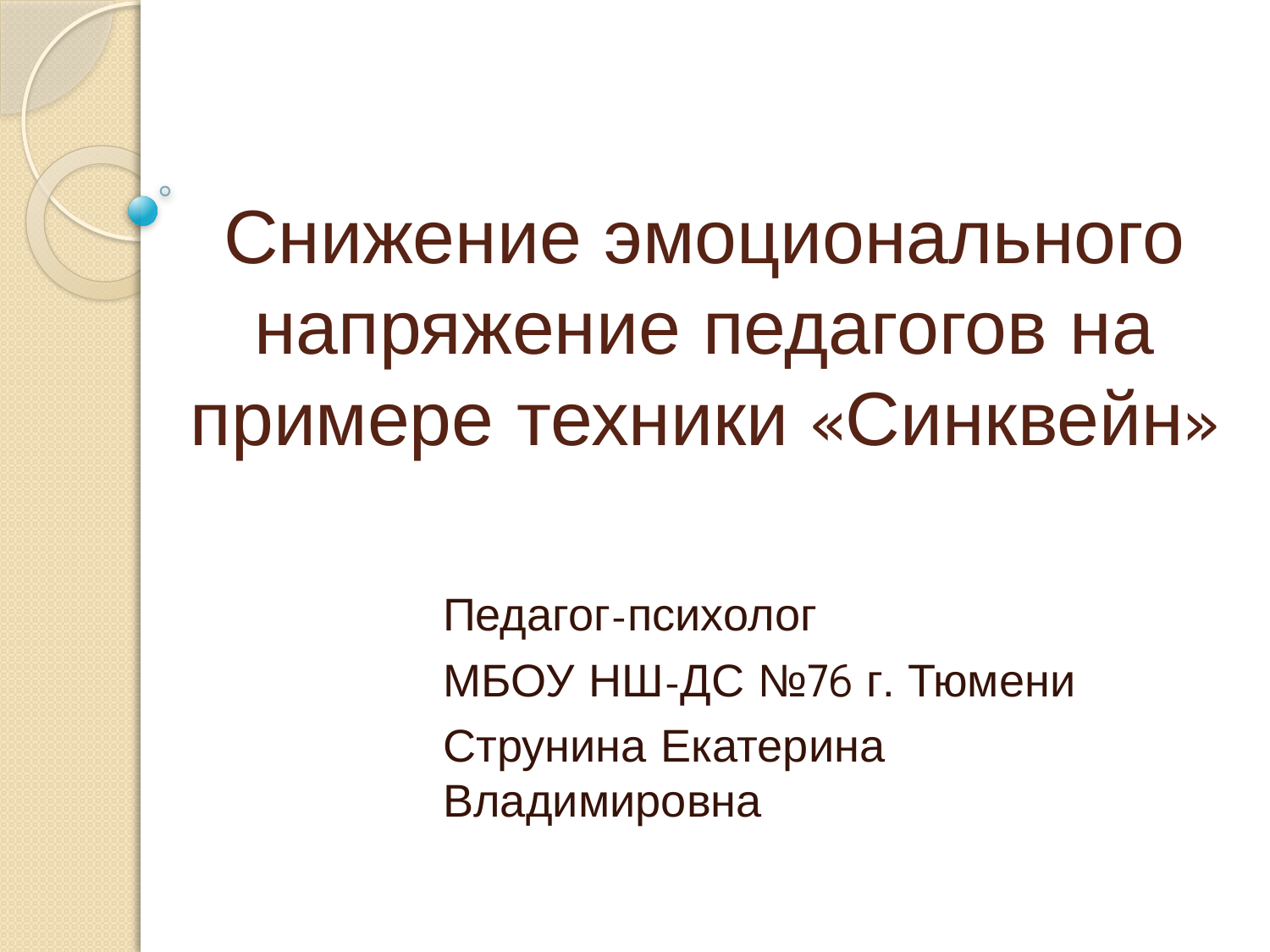

# Снижение эмоционального напряжение педагогов на примере техники «Синквейн»
Педагог-психолог
МБОУ НШ-ДС №76 г. Тюмени
Струнина Екатерина Владимировна